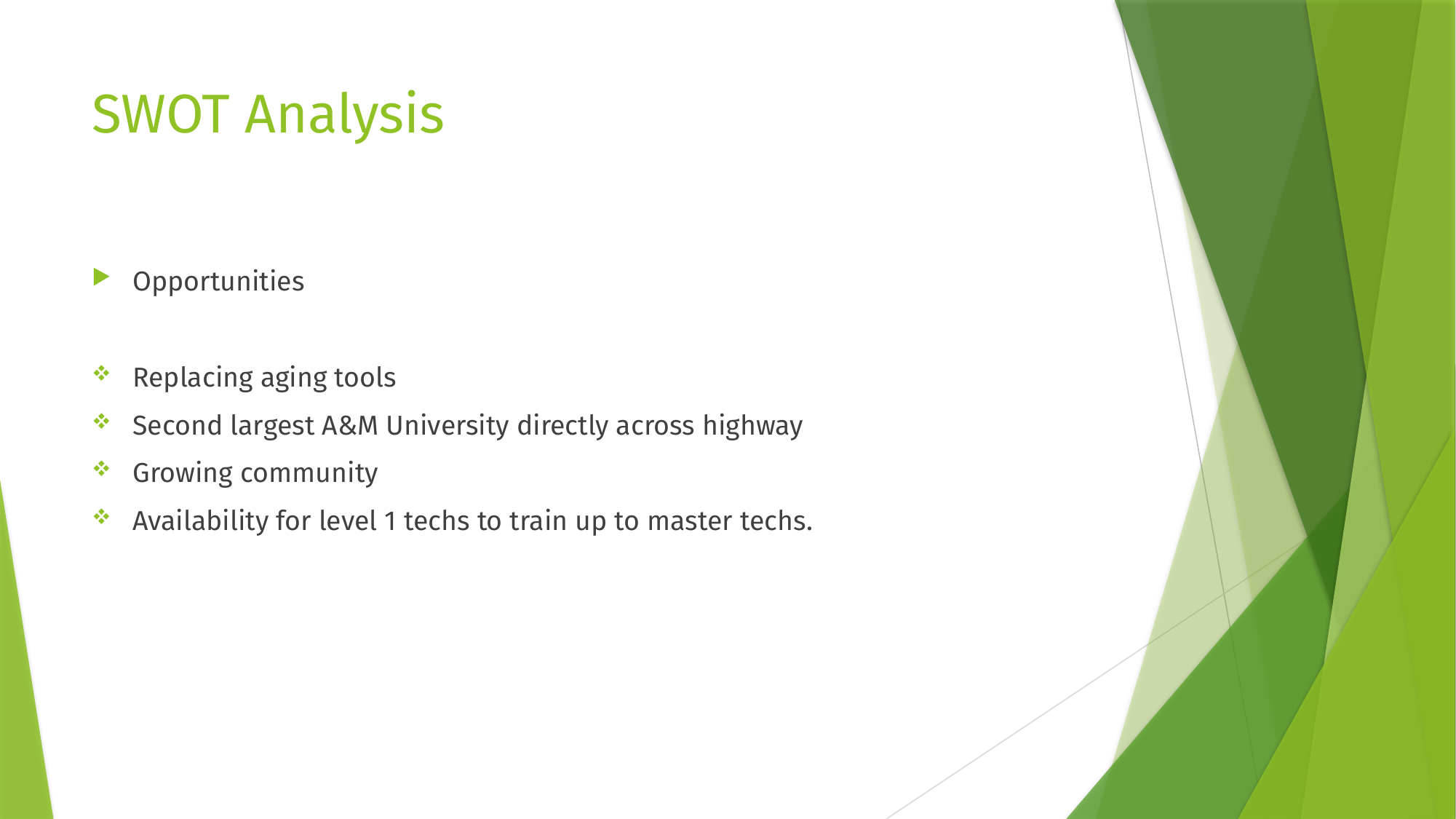

# SWOT Analysis
Opportunities

Replacing aging tools
Second largest A&M University directly across highway
Growing community
Availability for level 1 techs to train up to master techs.